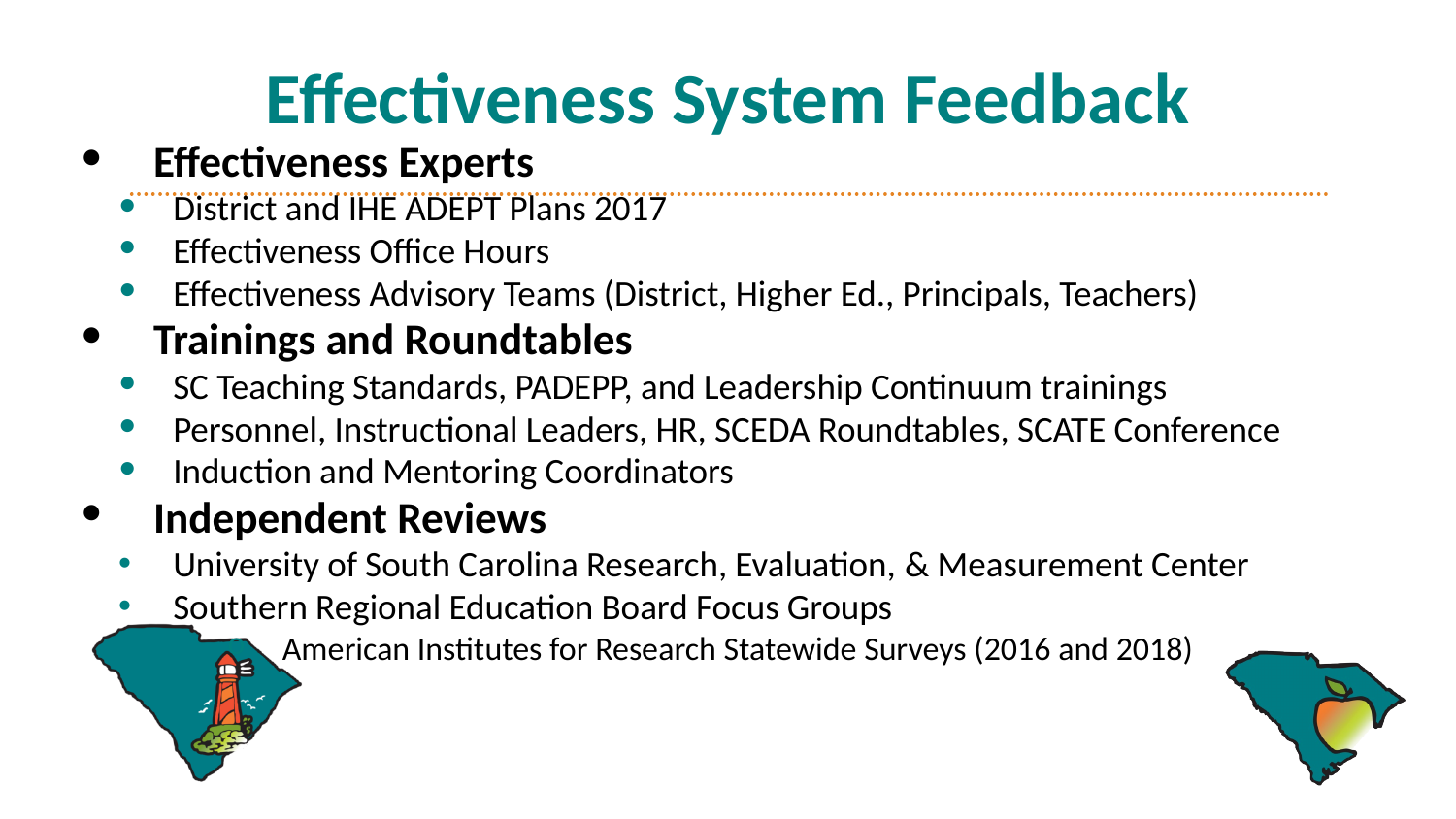

# Effectiveness System Feedback
Effectiveness Experts
District and IHE ADEPT Plans 2017
Effectiveness Office Hours
Effectiveness Advisory Teams (District, Higher Ed., Principals, Teachers)
Trainings and Roundtables
SC Teaching Standards, PADEPP, and Leadership Continuum trainings
Personnel, Instructional Leaders, HR, SCEDA Roundtables, SCATE Conference
Induction and Mentoring Coordinators
Independent Reviews
University of South Carolina Research, Evaluation, & Measurement Center
Southern Regional Education Board Focus Groups
American Institutes for Research Statewide Surveys (2016 and 2018)